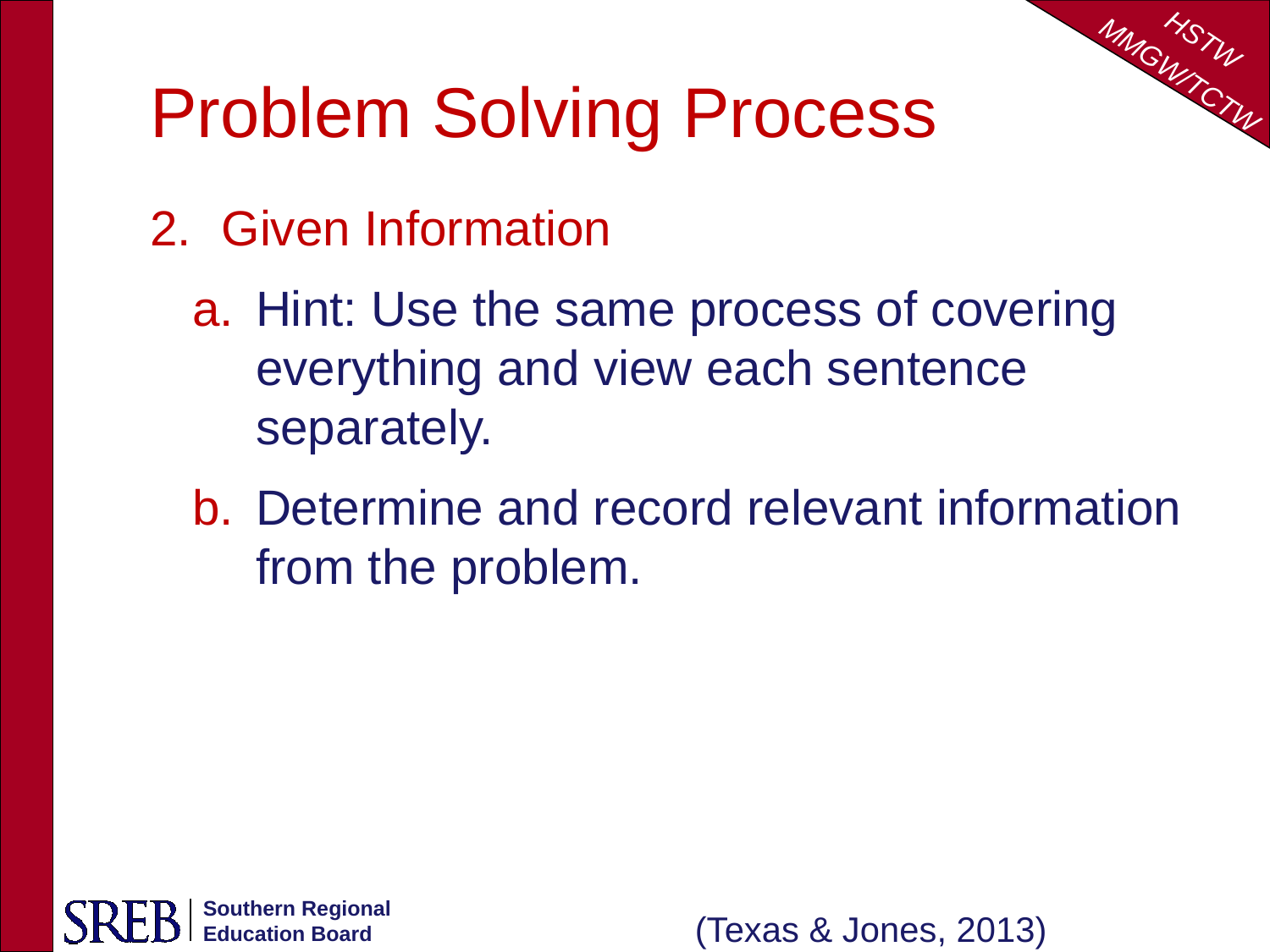

Problem Solving Process
Given Information
Hint: Use the same process of covering everything and view each sentence separately.
Determine and record relevant information from the problem.

(Texas & Jones, 2013)